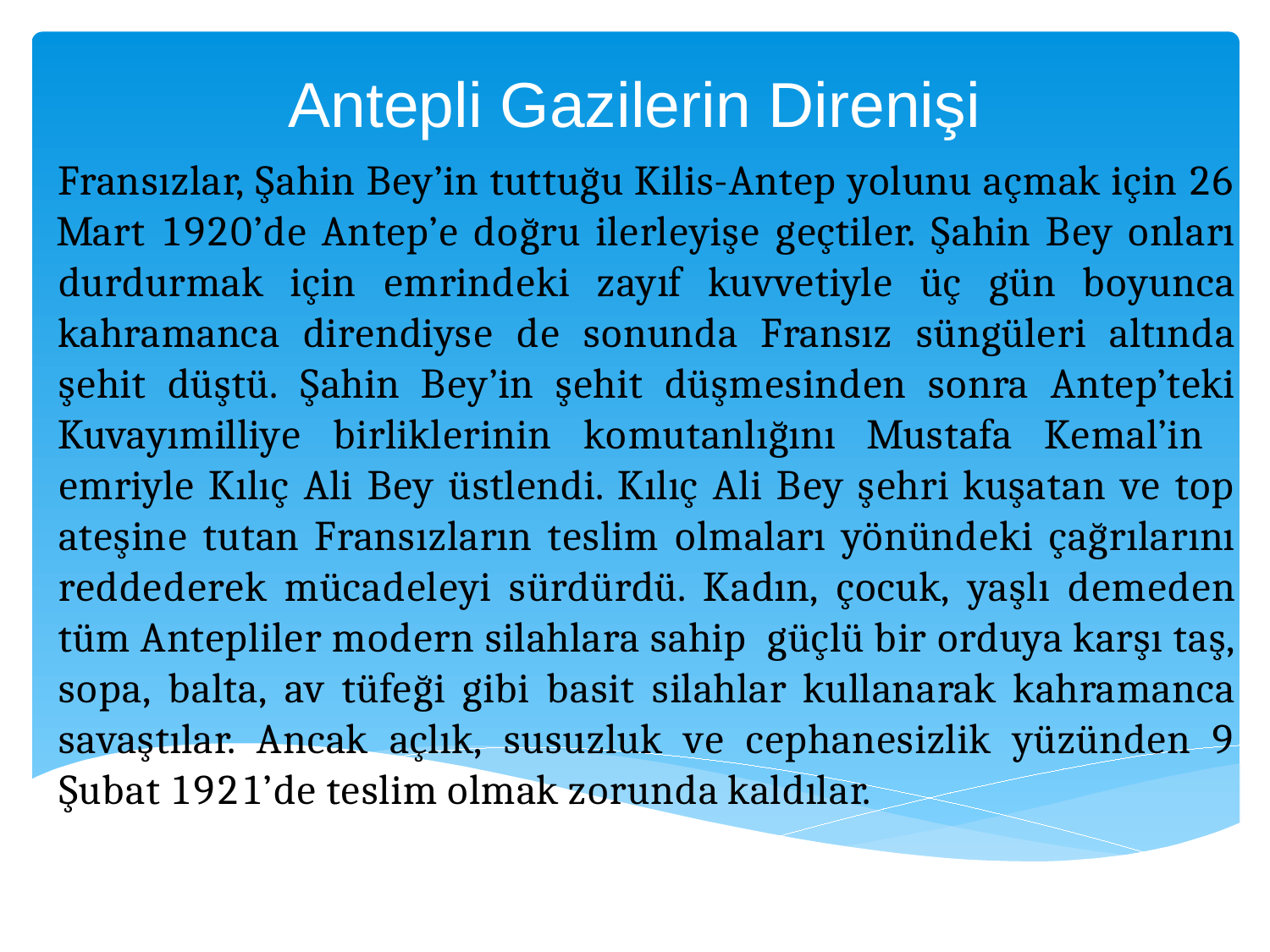

# Antepli Gazilerin Direnişi
Fransızlar, Şahin Bey’in tuttuğu Kilis-Antep yolunu açmak için 26 Mart 1920’de Antep’e doğru ilerleyişe geçtiler. Şahin Bey onları durdurmak için emrindeki zayıf kuvvetiyle üç gün boyunca kahramanca direndiyse de sonunda Fransız süngüleri altında şehit düştü. Şahin Bey’in şehit düşmesinden sonra Antep’teki Kuvayımilliye birliklerinin komutanlığını Mustafa Kemal’in  emriyle Kılıç Ali Bey üstlendi. Kılıç Ali Bey şehri kuşatan ve top ateşine tutan Fransızların teslim olmaları yönündeki çağrılarını reddederek mücadeleyi sürdürdü. Kadın, çocuk, yaşlı demeden tüm Antepliler modern silahlara sahip  güçlü bir orduya karşı taş, sopa, balta, av tüfeği gibi basit silahlar kullanarak kahramanca savaştılar. Ancak açlık, susuzluk ve cephanesizlik yüzünden 9 Şubat 1921’de teslim olmak zorunda kaldılar.